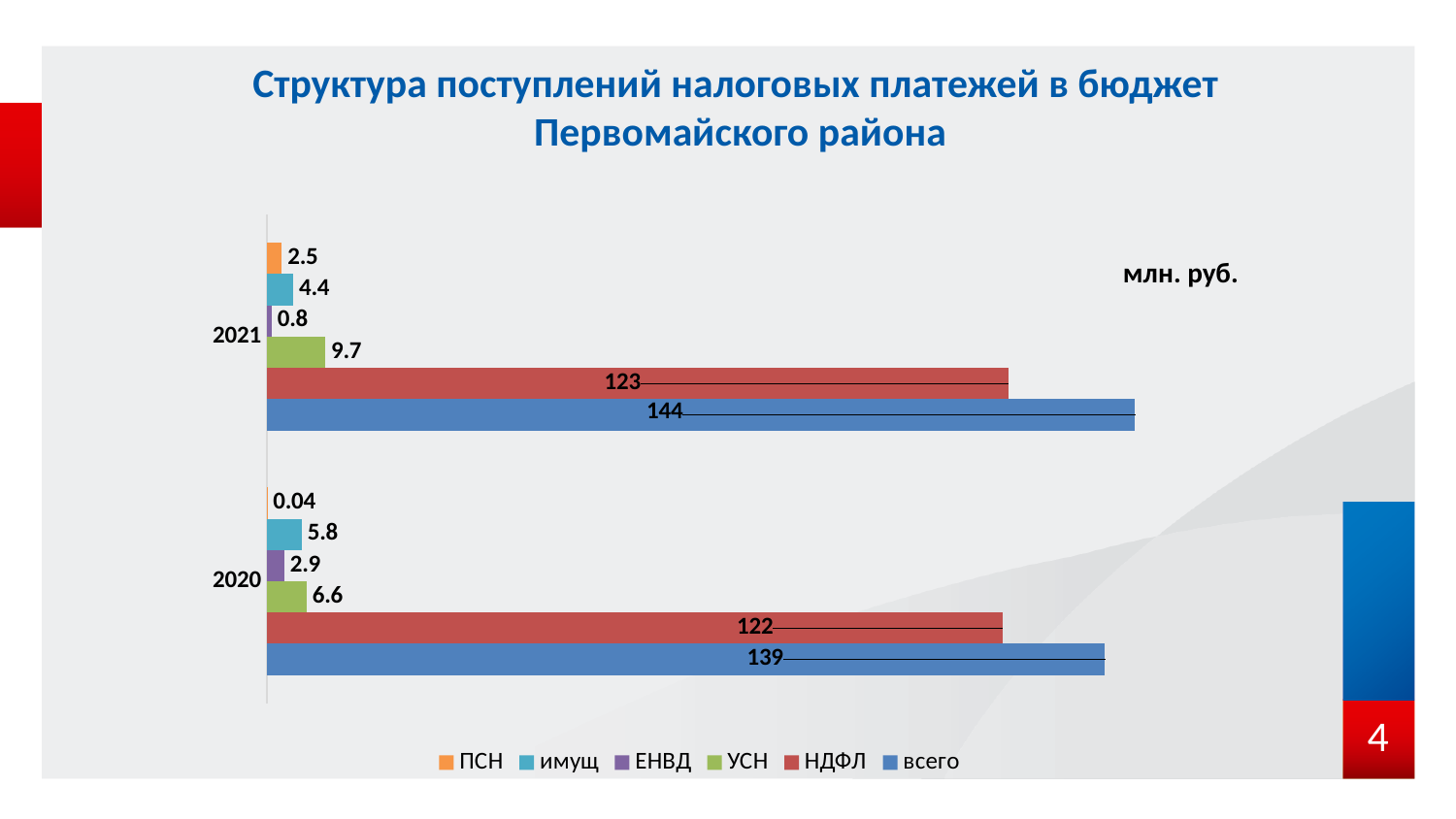

# Структура поступлений налоговых платежей в бюджет Первомайского района

### Chart

| Category | всего | НДФЛ | УСН | ЕНВД | имущ | ПСН |
|---|---|---|---|---|---|---|
| 2020 | 139.0 | 122.0 | 6.6 | 2.9 | 5.8 | 0.04 |
| 2021 | 144.0 | 123.0 | 9.7 | 0.8 | 4.4 | 2.5 |
млн. руб.
4